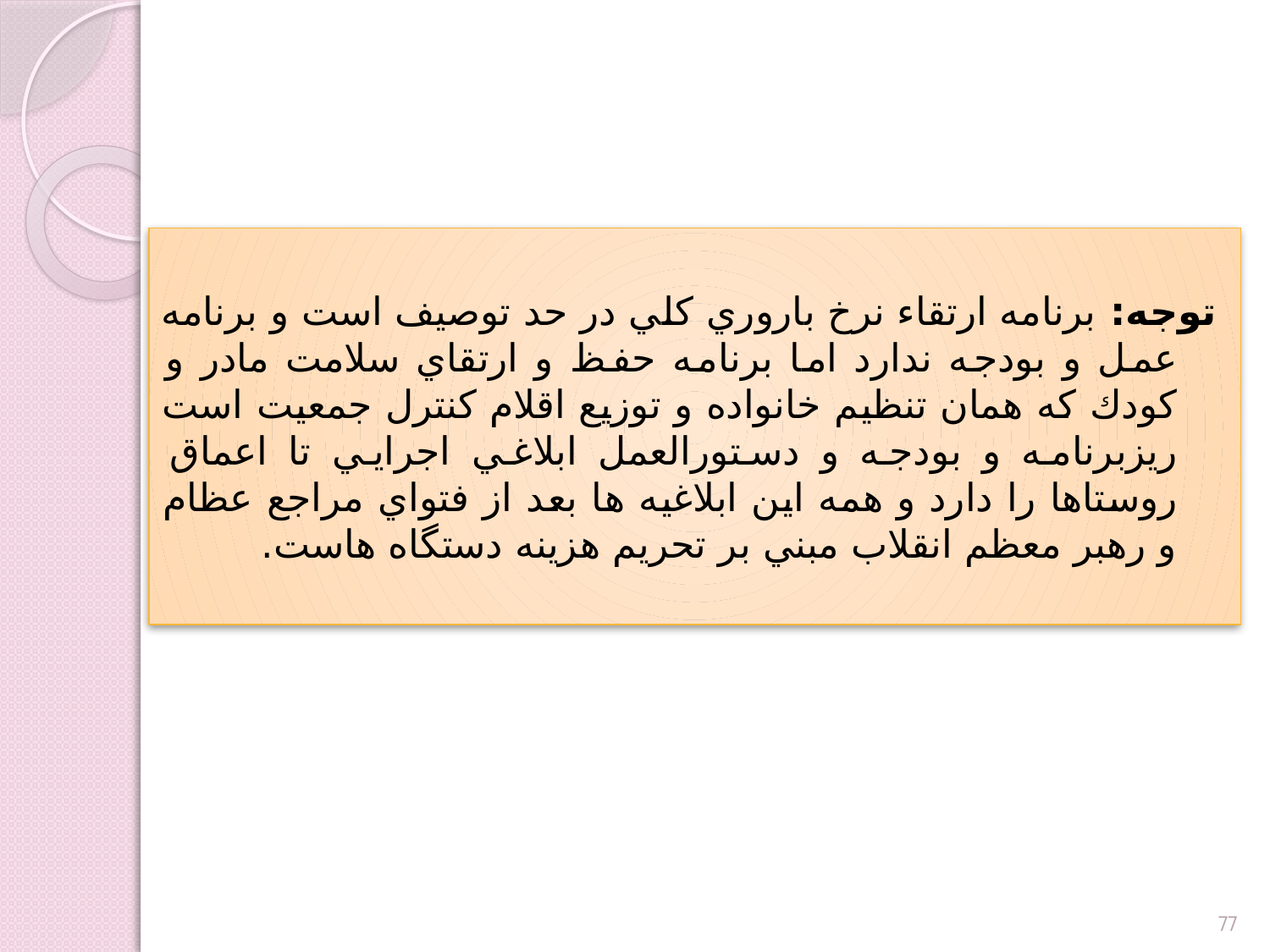

توجه: برنامه ارتقاء نرخ باروري كلي در حد توصيف است و برنامه عمل و بودجه ندارد اما برنامه حفظ و ارتقاي سلامت مادر و كودك كه همان تنظيم خانواده و توزيع اقلام كنترل جمعيت است ريزبرنامه و بودجه و دستورالعمل ابلاغي اجرايي تا اعماق روستاها را دارد و همه اين ابلاغيه ها بعد از فتواي مراجع عظام و رهبر معظم انقلاب مبني بر تحريم هزينه دستگاه هاست.

77